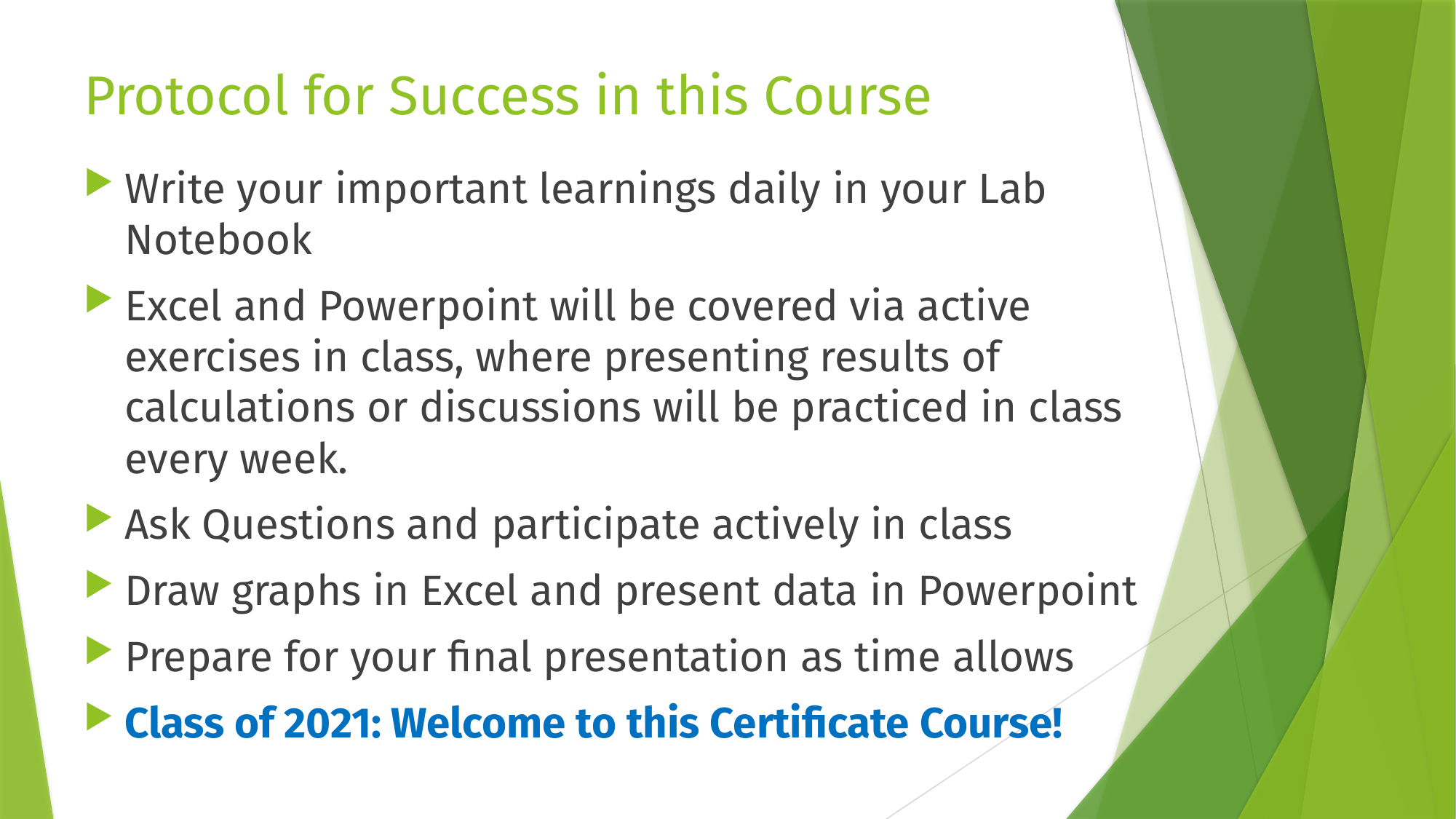

# Protocol for Success in this Course
Write your important learnings daily in your Lab Notebook
Excel and Powerpoint will be covered via active exercises in class, where presenting results of calculations or discussions will be practiced in class every week.
Ask Questions and participate actively in class
Draw graphs in Excel and present data in Powerpoint
Prepare for your final presentation as time allows
Class of 2021: Welcome to this Certificate Course!